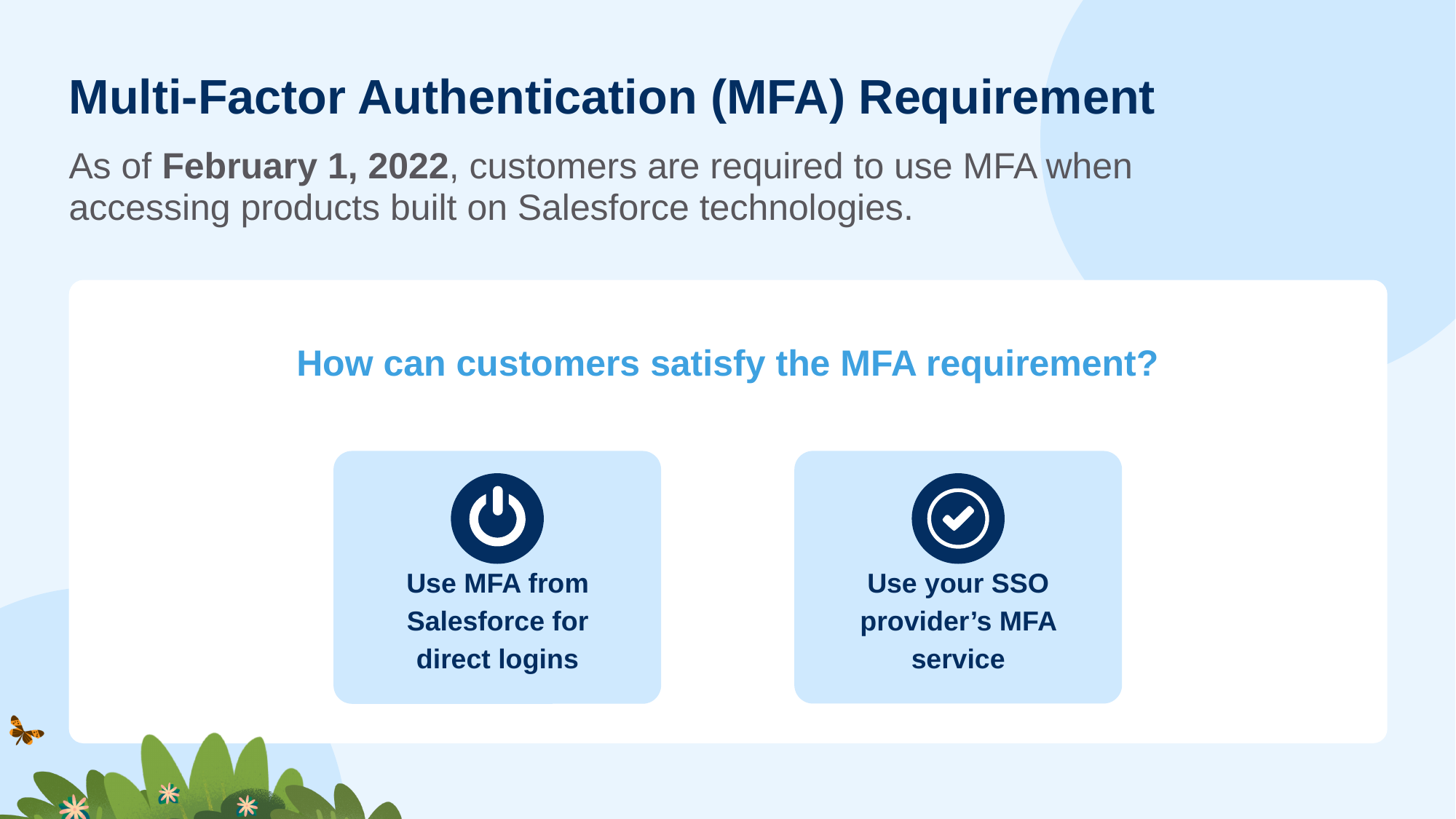

# Multi-Factor Authentication (MFA) Requirement
As of February 1, 2022, customers are required to use MFA when accessing products built on Salesforce technologies.
How can customers satisfy the MFA requirement?

Use MFA from Salesforce for direct logins
Use your SSO provider’s MFA service